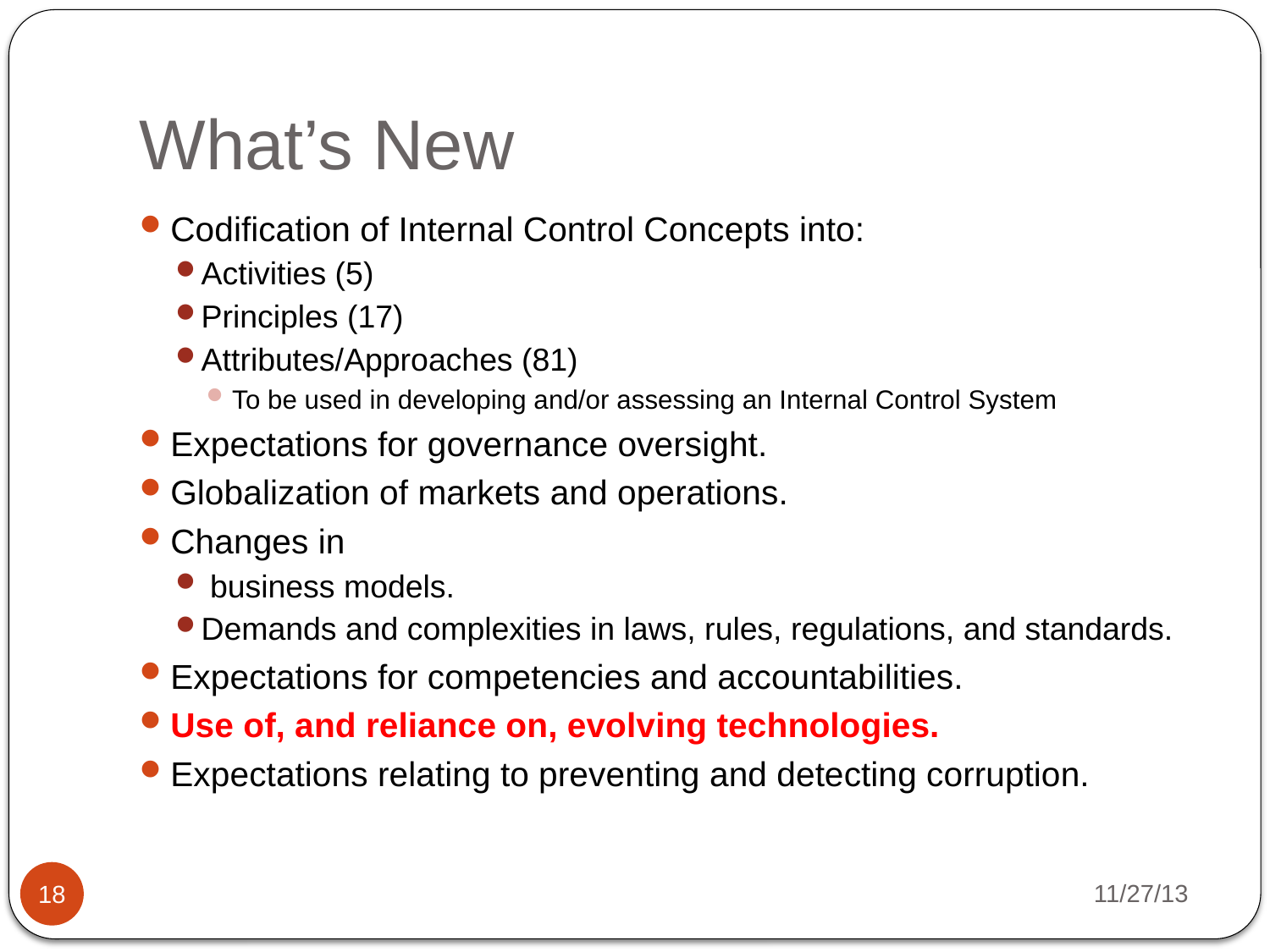

# What’s New
Codification of Internal Control Concepts into:
Activities (5)
Principles (17)
Attributes/Approaches (81)
To be used in developing and/or assessing an Internal Control System
Expectations for governance oversight.
Globalization of markets and operations.
Changes in
 business models.
Demands and complexities in laws, rules, regulations, and standards.
Expectations for competencies and accountabilities.
Use of, and reliance on, evolving technologies.
Expectations relating to preventing and detecting corruption.

11/27/13
18